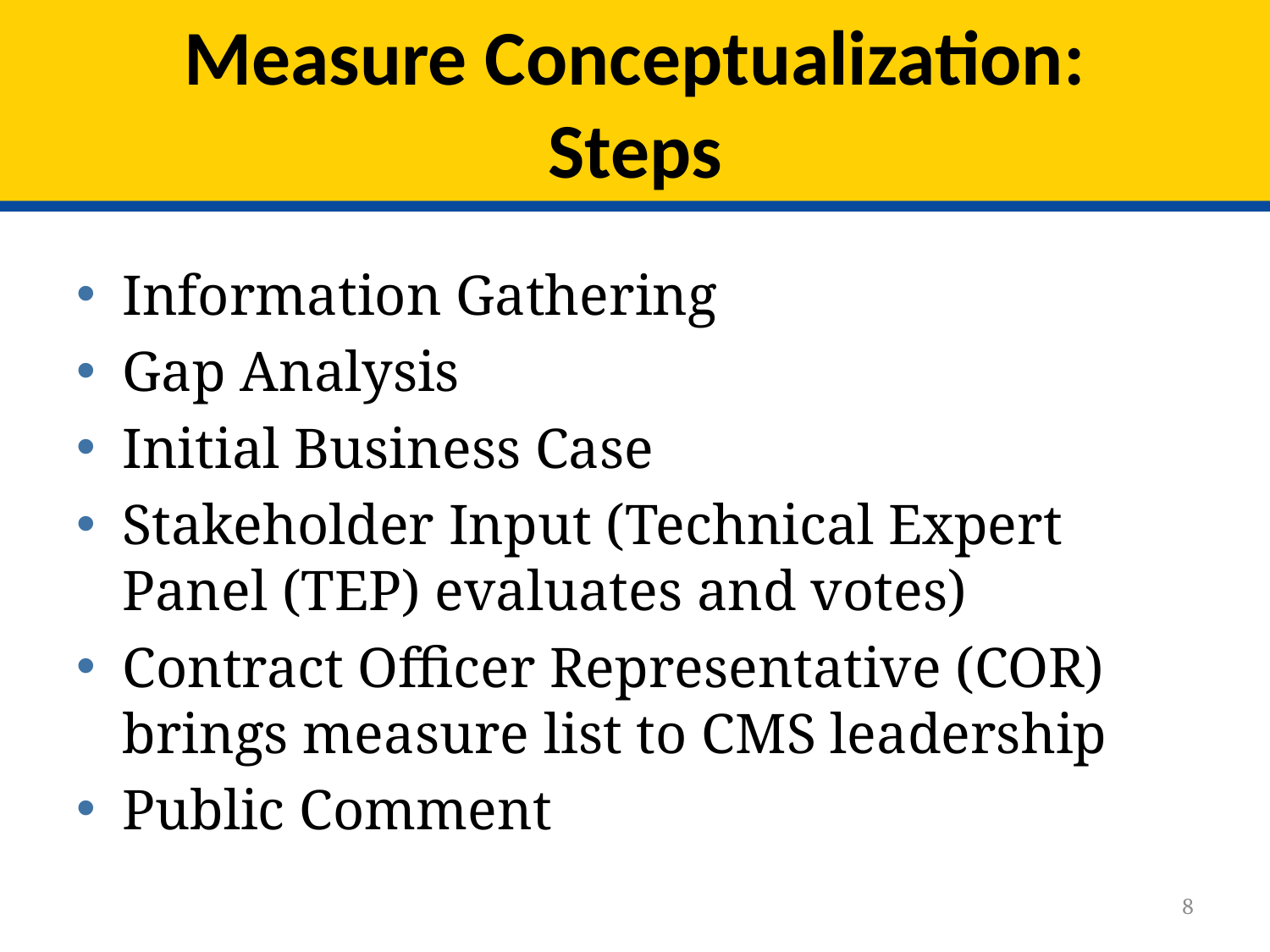

# Measure Conceptualization: Steps
Information Gathering
Gap Analysis
Initial Business Case
Stakeholder Input (Technical Expert Panel (TEP) evaluates and votes)
Contract Officer Representative (COR) brings measure list to CMS leadership
Public Comment
8